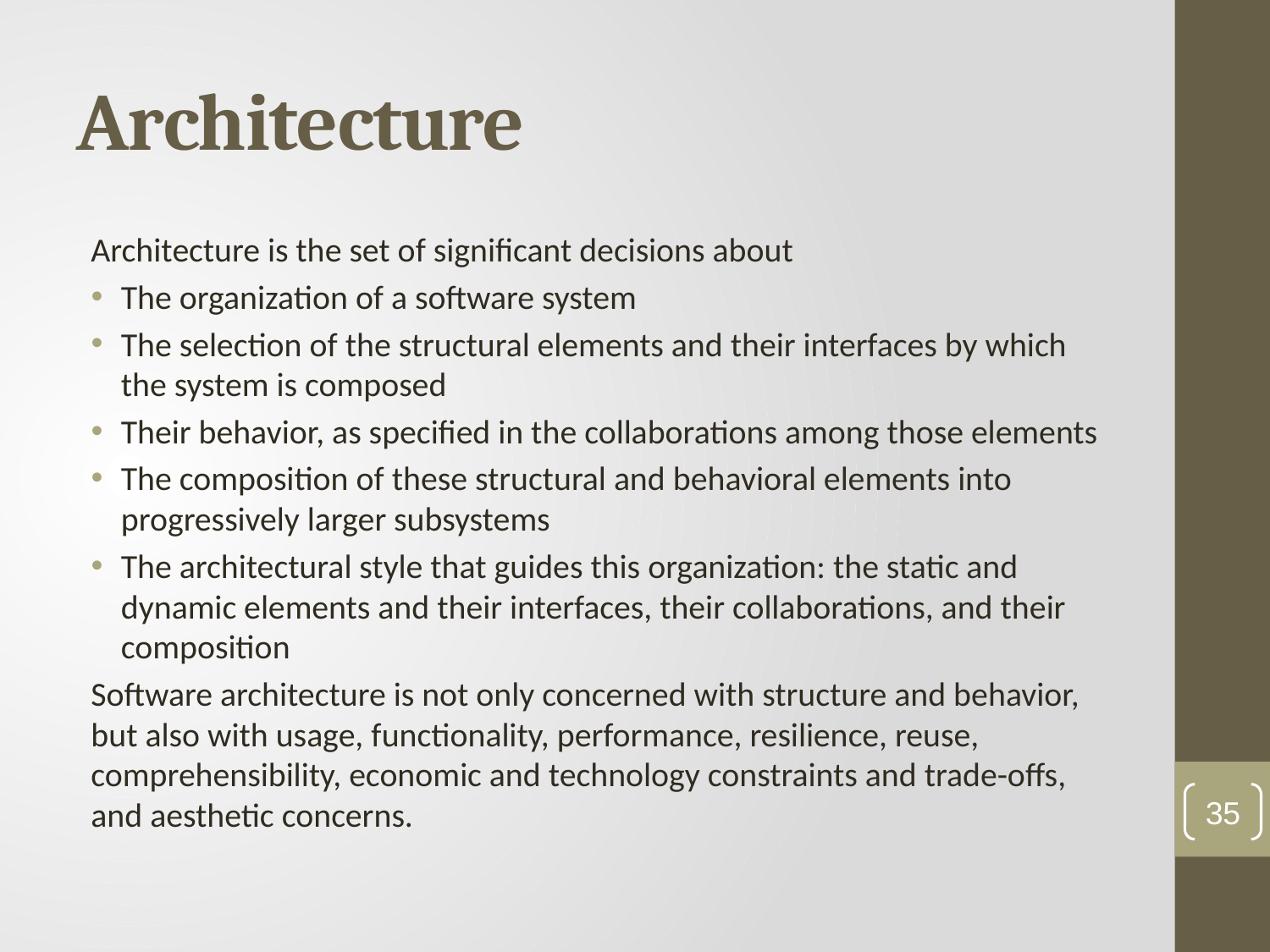

# Architecture
Architecture is the set of significant decisions about
The organization of a software system
The selection of the structural elements and their interfaces by which the system is composed
Their behavior, as specified in the collaborations among those elements
The composition of these structural and behavioral elements into progressively larger subsystems
The architectural style that guides this organization: the static and dynamic elements and their interfaces, their collaborations, and their composition
Software architecture is not only concerned with structure and behavior, but also with usage, functionality, performance, resilience, reuse, comprehensibility, economic and technology constraints and trade-offs, and aesthetic concerns.

35